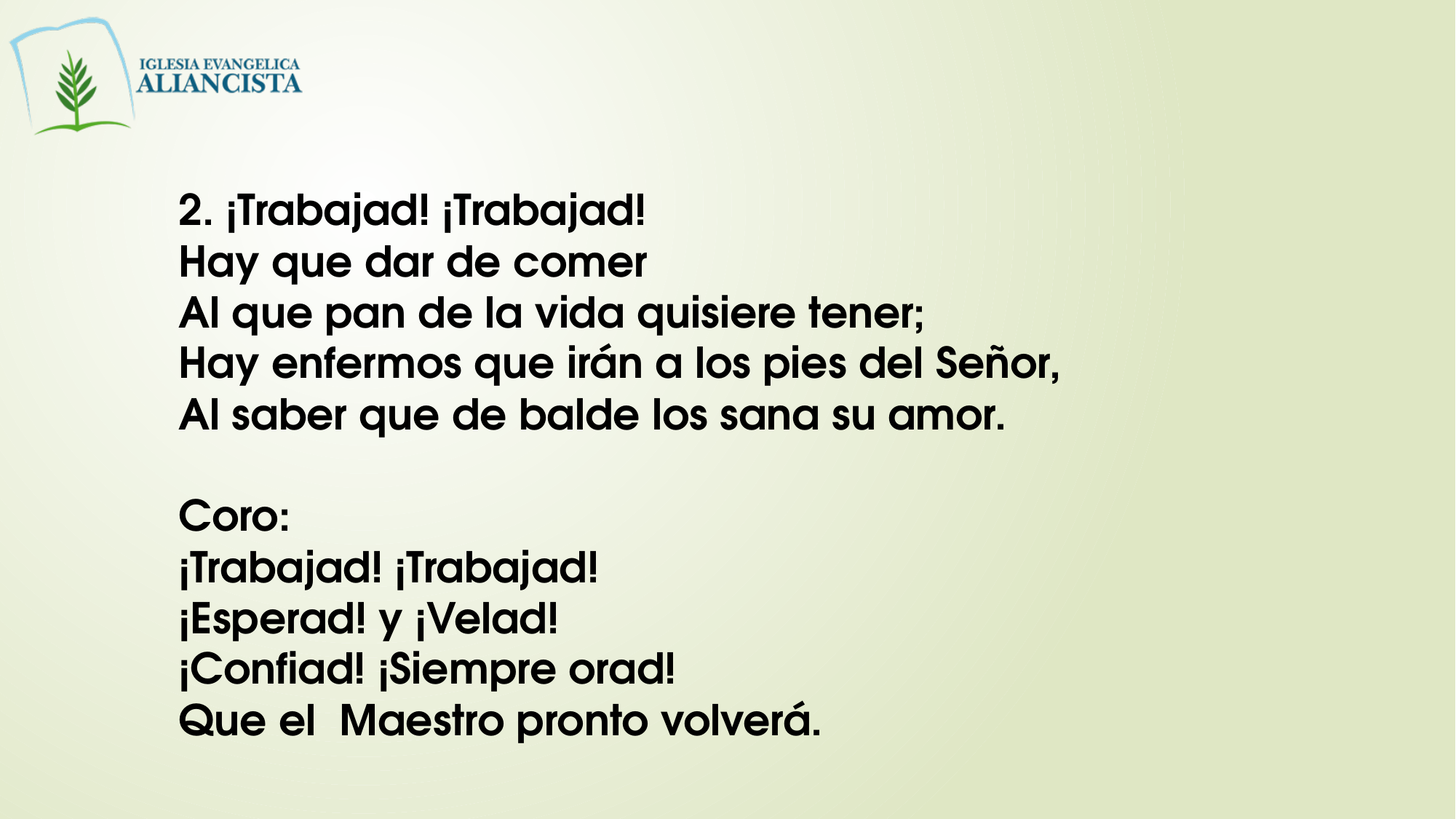

2. ¡Trabajad! ¡Trabajad!
Hay que dar de comer
Al que pan de la vida quisiere tener;
Hay enfermos que irán a los pies del Señor,
Al saber que de balde los sana su amor.

Coro:
¡Trabajad! ¡Trabajad!
¡Esperad! y ¡Velad!
¡Confiad! ¡Siempre orad!
Que el  Maestro pronto volverá.